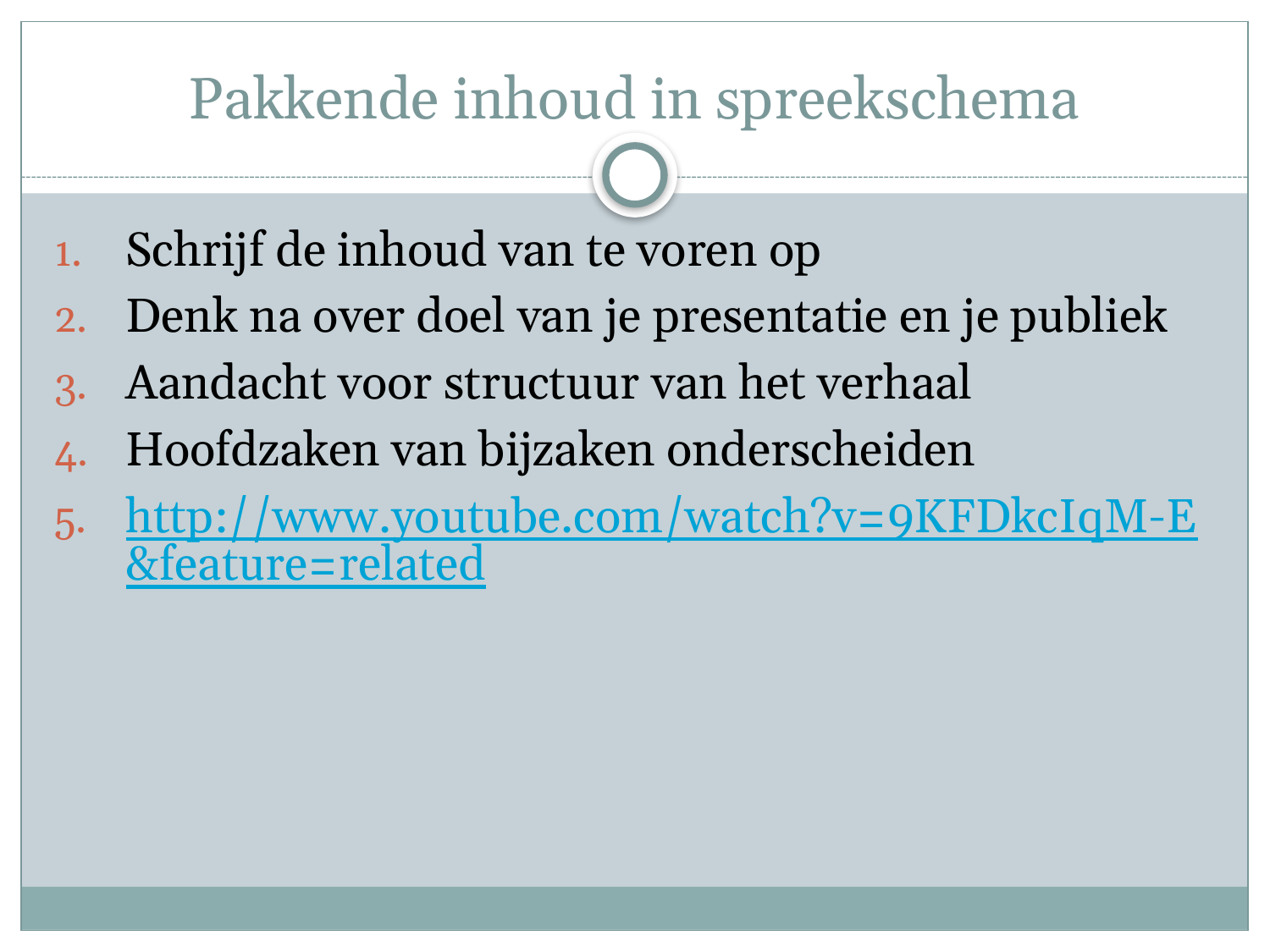

# Pakkende inhoud in spreekschema
Schrijf de inhoud van te voren op
Denk na over doel van je presentatie en je publiek
Aandacht voor structuur van het verhaal
Hoofdzaken van bijzaken onderscheiden
http://www.youtube.com/watch?v=9KFDkcIqM-E&feature=related